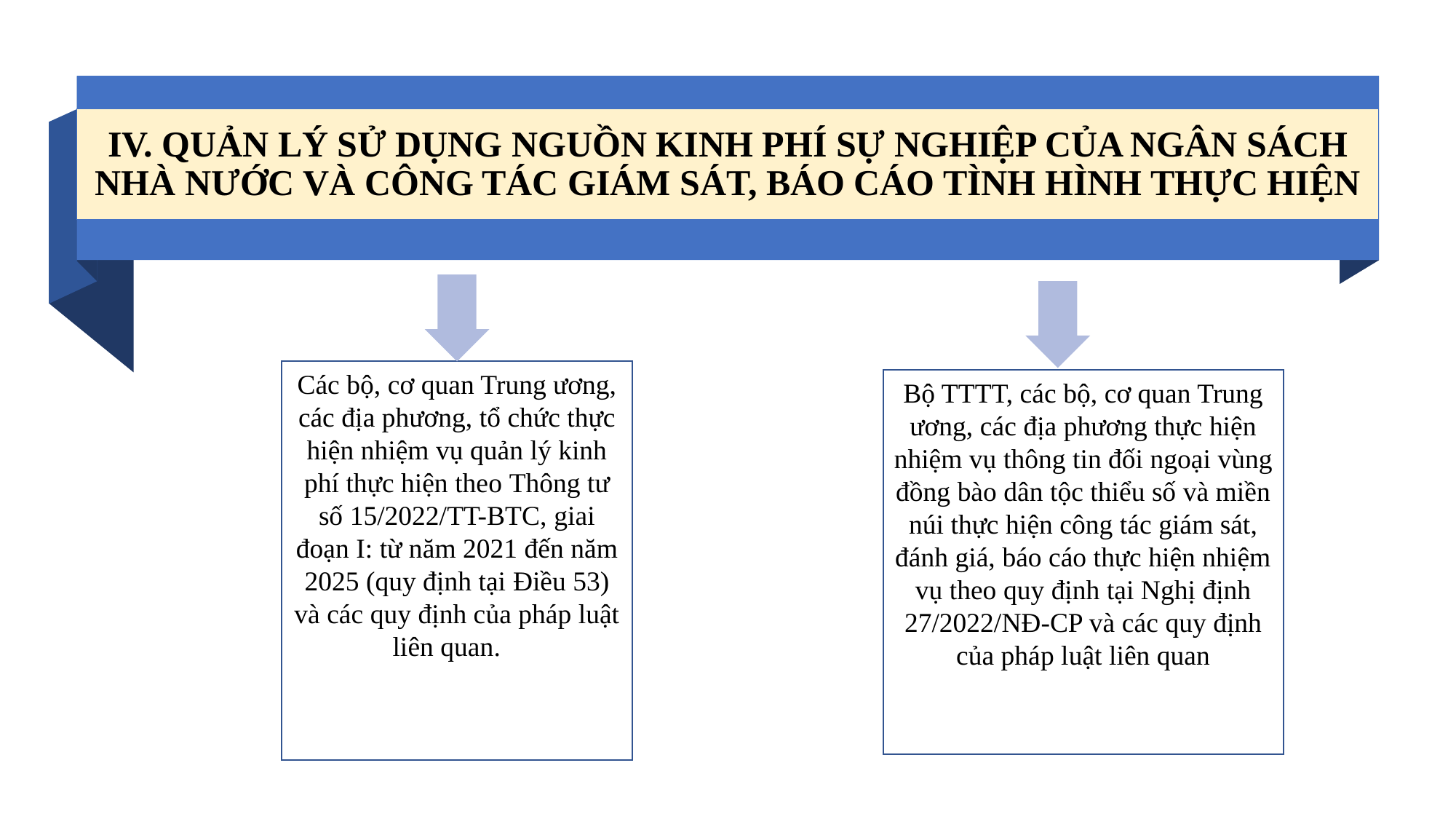

# IV. QUẢN LÝ SỬ DỤNG NGUỒN KINH PHÍ SỰ NGHIỆP CỦA NGÂN SÁCH NHÀ NƯỚC VÀ CÔNG TÁC GIÁM SÁT, BÁO CÁO TÌNH HÌNH THỰC HIỆN

Các bộ, cơ quan Trung ương, các địa phương, tổ chức thực hiện nhiệm vụ quản lý kinh phí thực hiện theo Thông tư số 15/2022/TT-BTC, giai đoạn I: từ năm 2021 đến năm 2025 (quy định tại Điều 53) và các quy định của pháp luật liên quan.

Bộ TTTT, các bộ, cơ quan Trung ương, các địa phương thực hiện nhiệm vụ thông tin đối ngoại vùng đồng bào dân tộc thiểu số và miền núi thực hiện công tác giám sát, đánh giá, báo cáo thực hiện nhiệm vụ theo quy định tại Nghị định 27/2022/NĐ-CP và các quy định của pháp luật liên quan